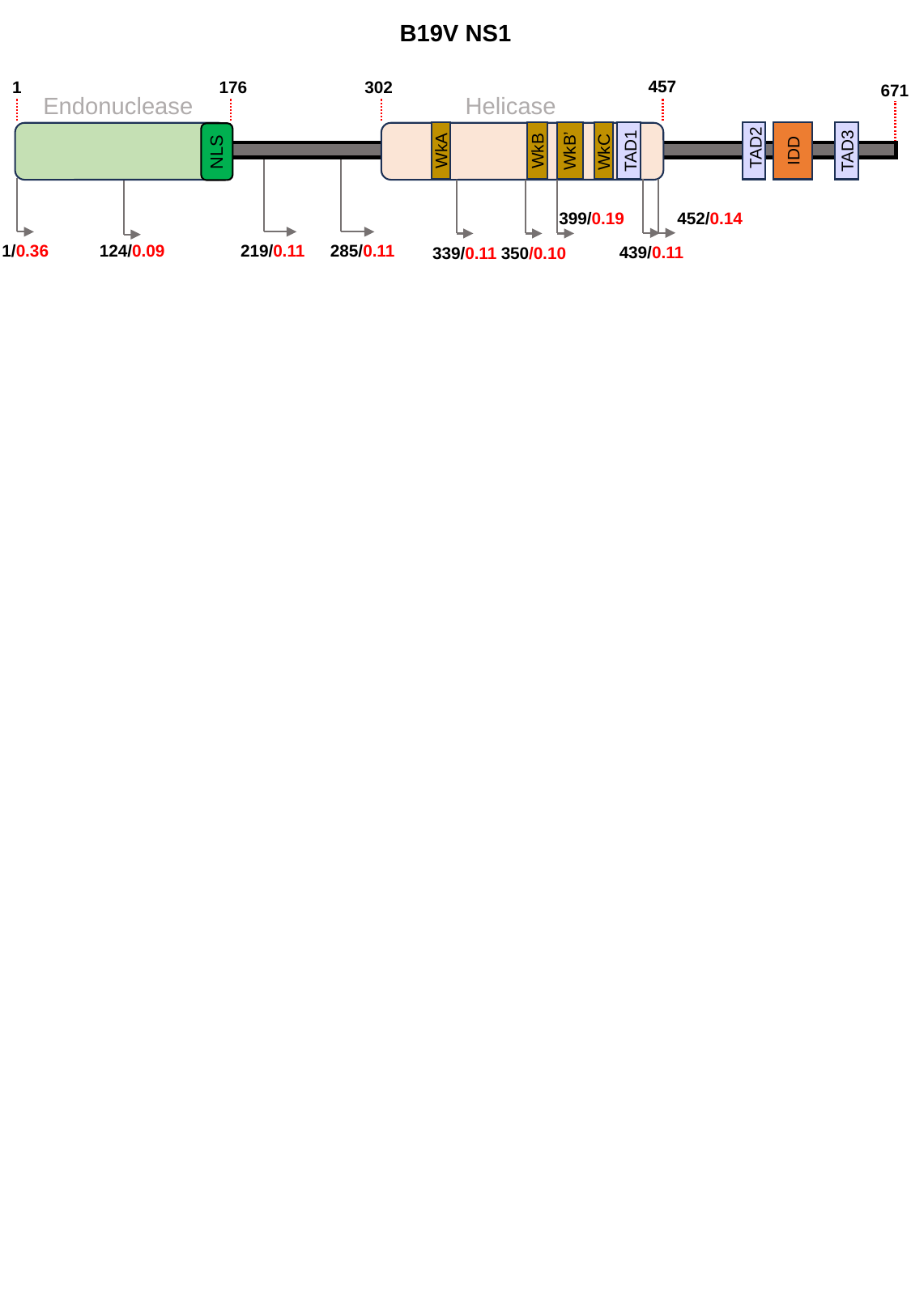

B19V NS1
457
1
176
302
671
Endonuclease
Helicase

TAD2
WkA
WkB
WkB’
WkC
TAD1
IDD
TAD3
NLS

399/0.19
452/0.14
1/0.36
124/0.09
219/0.11
285/0.11
439/0.11
339/0.11
350/0.10